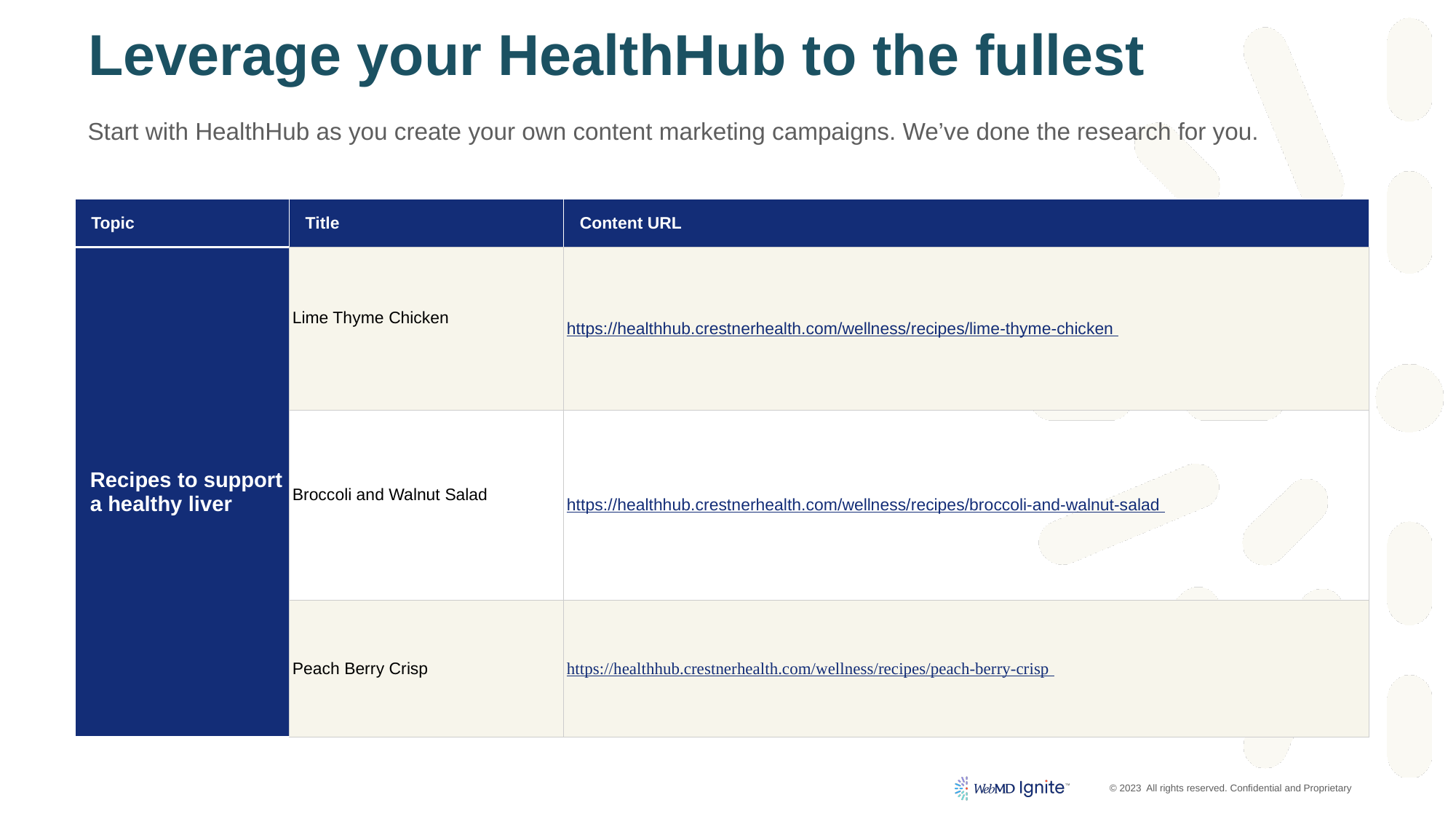

# Leverage your HealthHub to the fullest
Start with HealthHub as you create your own content marketing campaigns. We’ve done the research for you.
| Topic | Title | Content URL |
| --- | --- | --- |
| Recipes to support a healthy liver | Lime Thyme Chicken | https://healthhub.crestnerhealth.com/wellness/recipes/lime-thyme-chicken |
|  | Broccoli and Walnut Salad | https://healthhub.crestnerhealth.com/wellness/recipes/broccoli-and-walnut-salad |
|  | Peach Berry Crisp | https://healthhub.crestnerhealth.com/wellness/recipes/peach-berry-crisp |